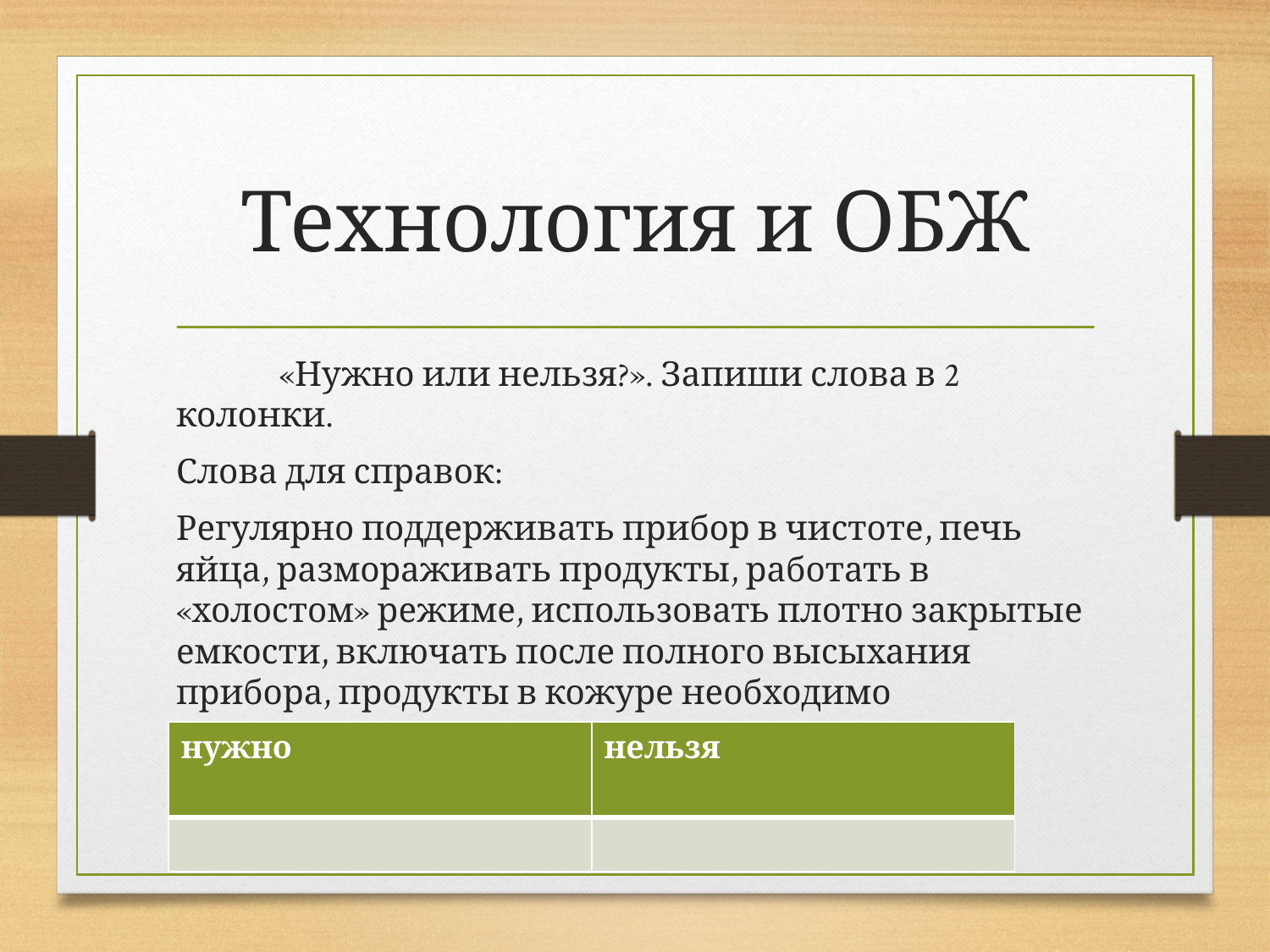

# Технология и ОБЖ
	«Нужно или нельзя?». Запиши слова в 2 колонки.
Слова для справок:
Регулярно поддерживать прибор в чистоте, печь яйца, размораживать продукты, работать в «холостом» режиме, использовать плотно закрытые емкости, включать после полного высыхания прибора, продукты в кожуре необходимо прокалывать, запекать орехи в скорлупе.

| нужно | нельзя |
| --- | --- |
|  |  |